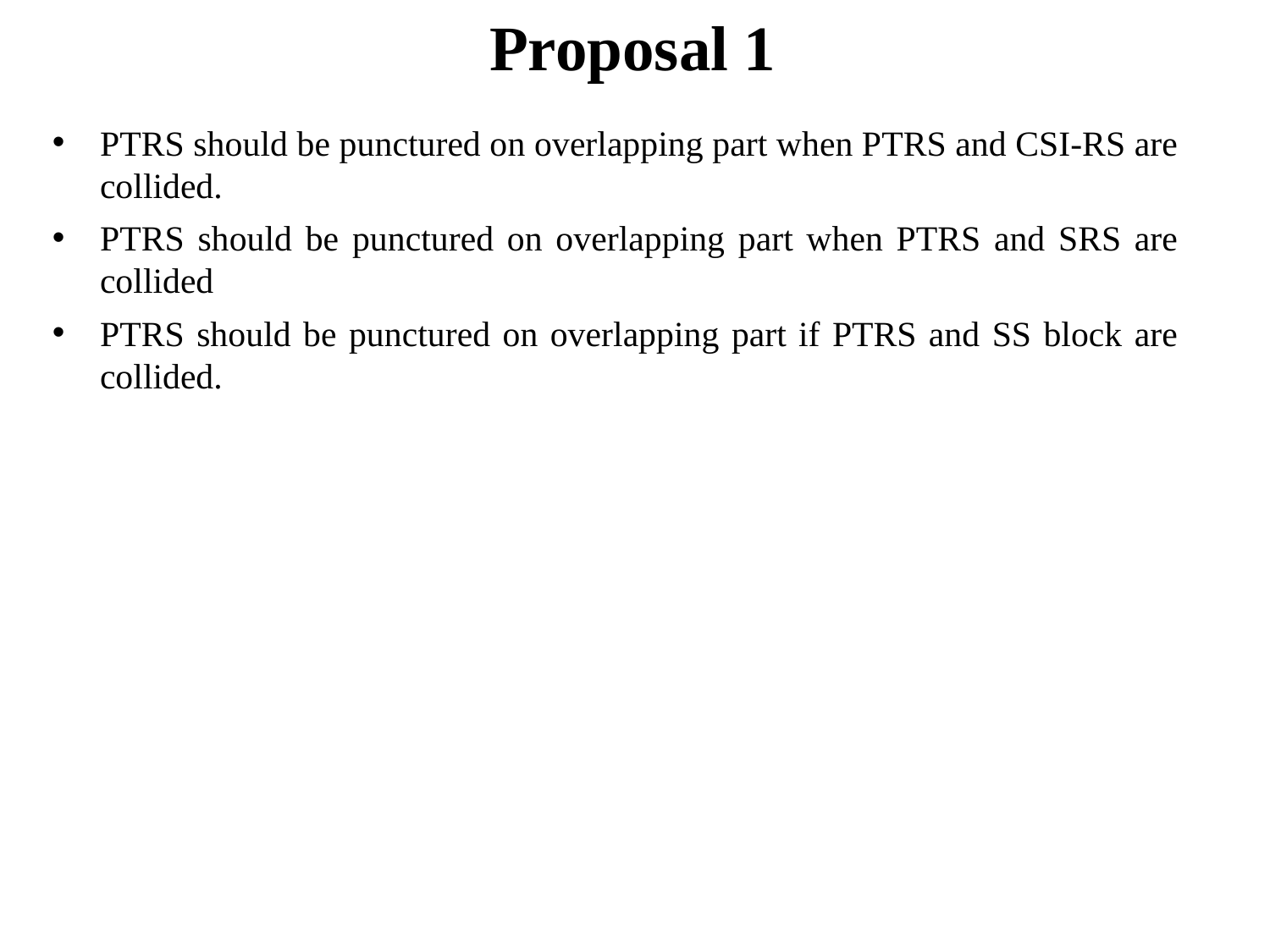

# Proposal 1
PTRS should be punctured on overlapping part when PTRS and CSI-RS are collided.
PTRS should be punctured on overlapping part when PTRS and SRS are collided
PTRS should be punctured on overlapping part if PTRS and SS block are collided.